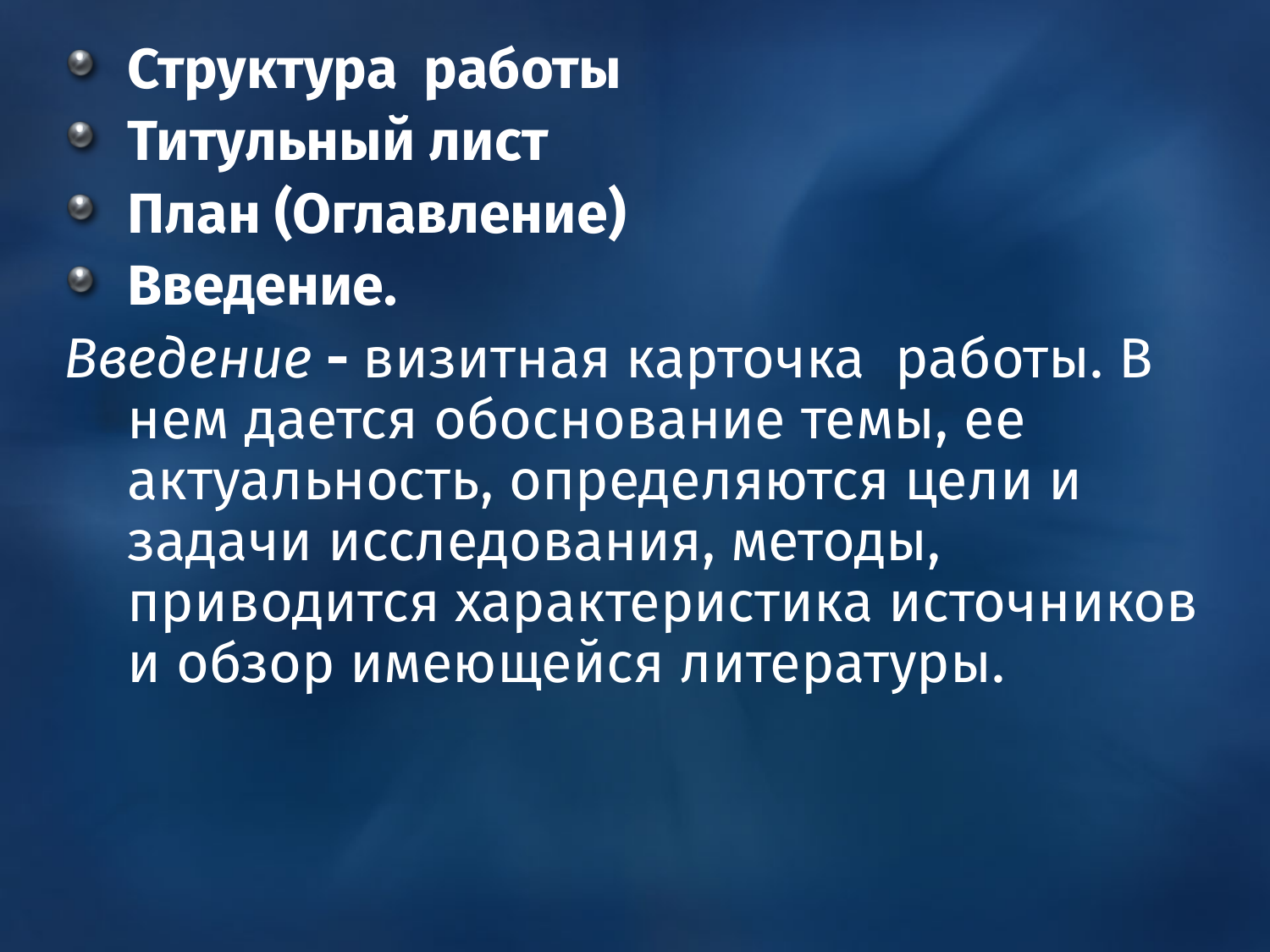

Структура  работы
Титульный лист
План (Оглавление)
Введение.
Введение - визитная карточка  работы. В нем дается обоснование темы, ее актуальность, определяются цели и задачи исследования, методы, приводится характеристика источников и обзор имеющейся литературы.